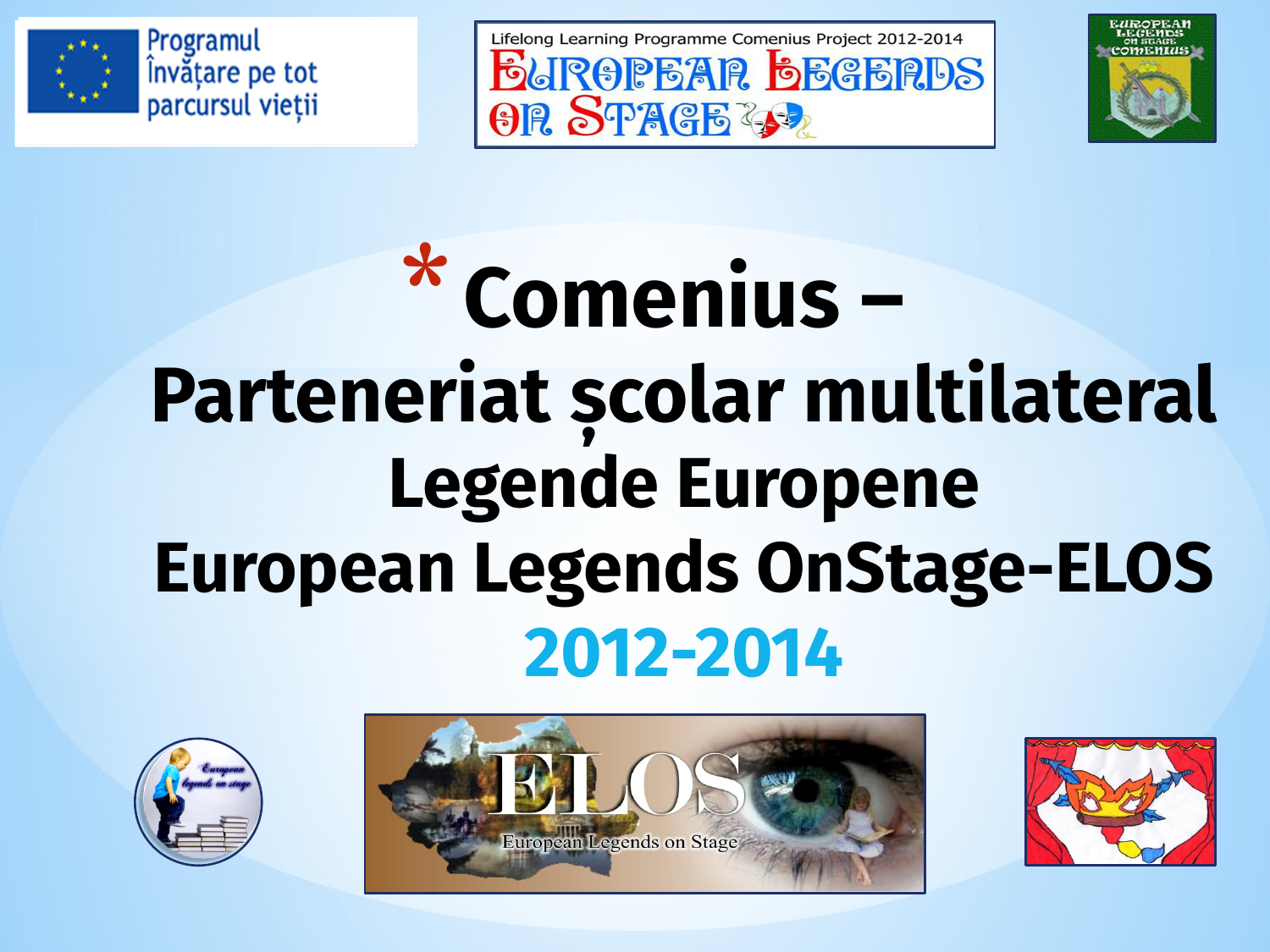

# Comenius – Parteneriat școlar multilateral Legende Europene European Legends OnStage-ELOS 2012-2014